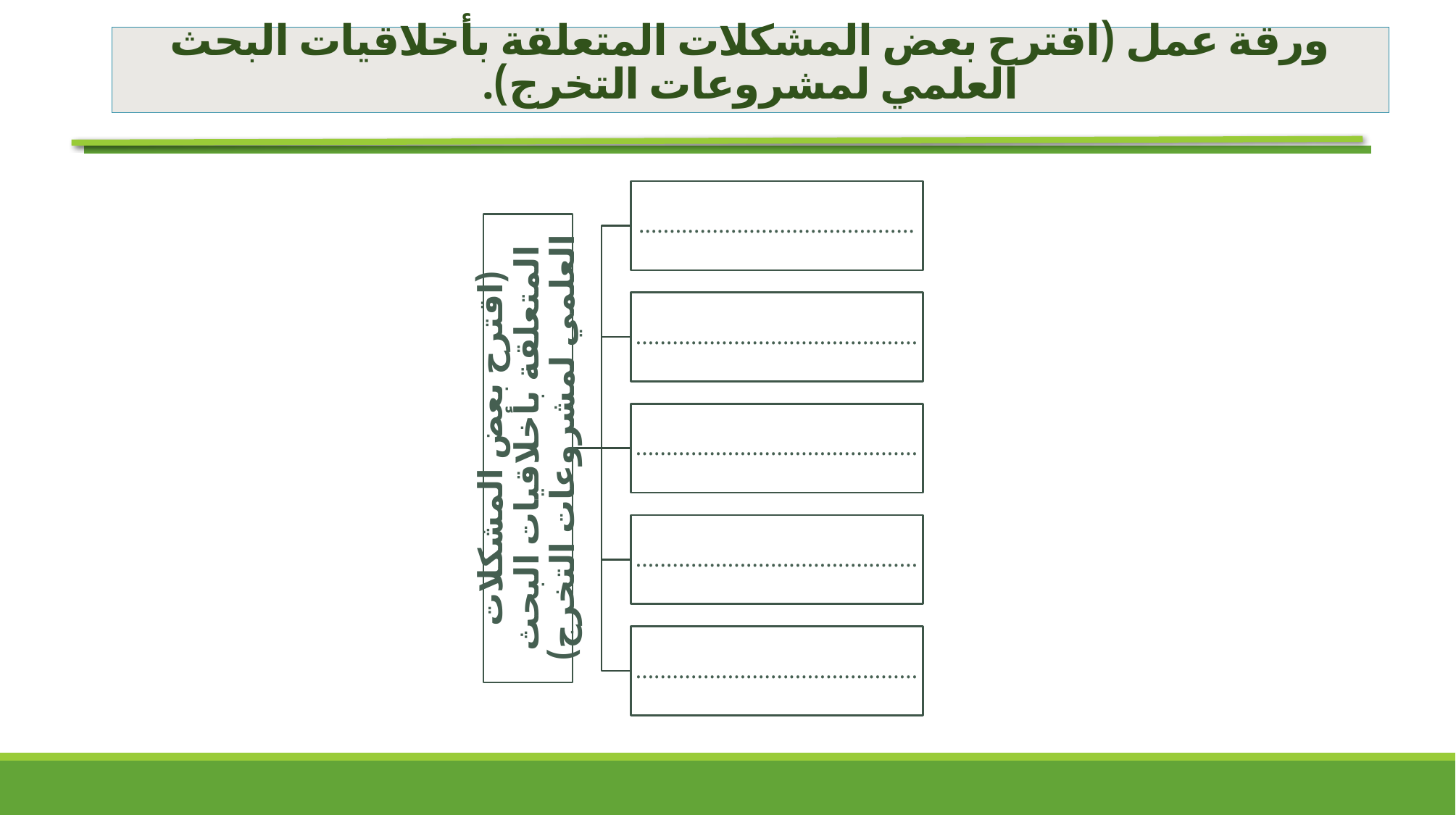

# ورقة عمل (اقترح بعض المشكلات المتعلقة بأخلاقيات البحث العلمي لمشروعات التخرج).

(اقترح بعض المشكلات المتعلقة بأخلاقيات البحث العلمي لمشروعات التخرج)
.............................................
..............................................
..............................................
..............................................
..............................................